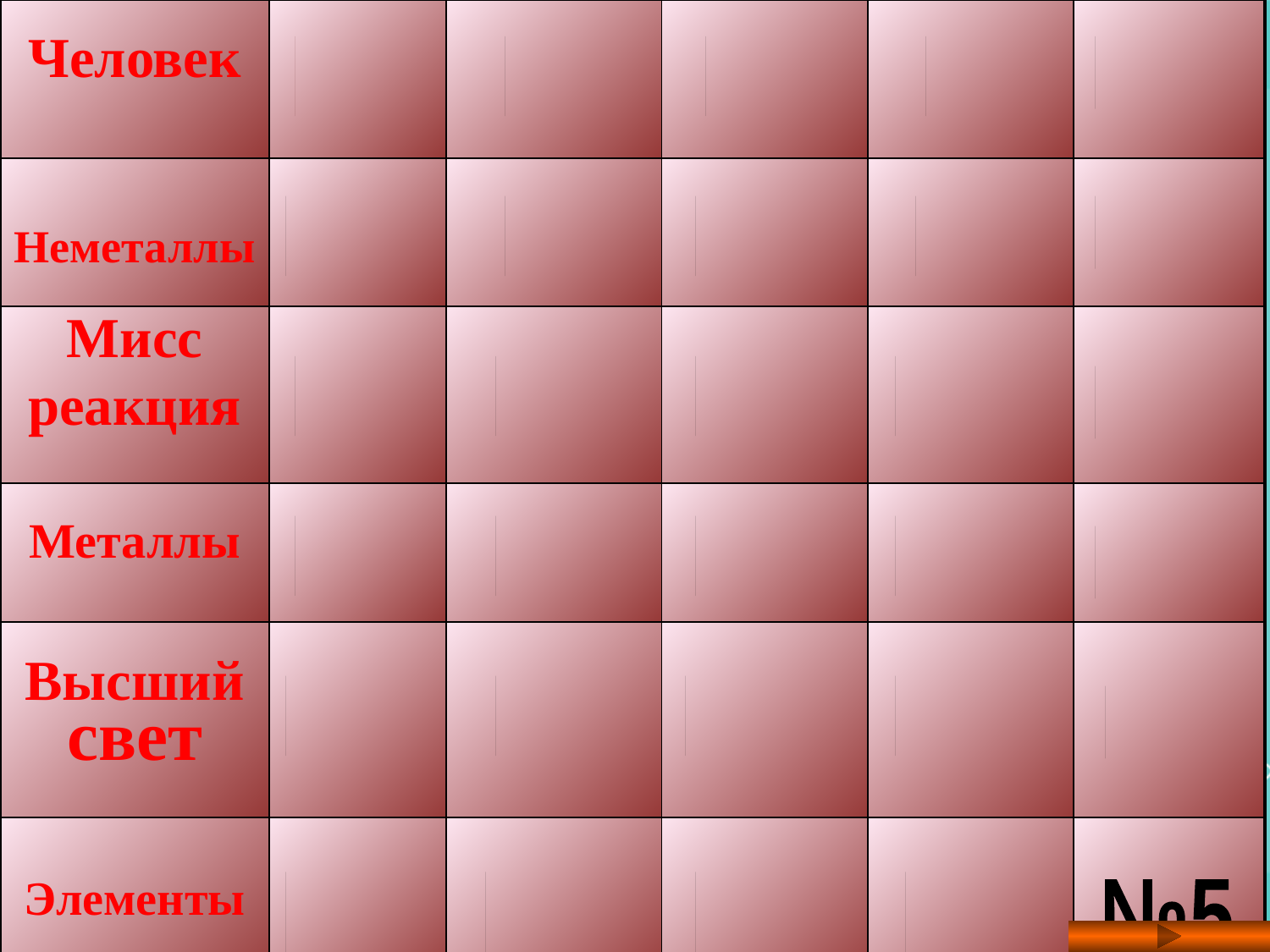

| Человек |  |  |  |  |  |
| --- | --- | --- | --- | --- | --- |
| Неметаллы |  |  |  |  |  |
| Мисс реакция |  |  |  |  |  |
| Металлы |  |  |  |  |  |
| Высший свет |  |  |  |  |  |
| Элементы |  |  |  |  |  |
№1
№2
№3
№4
№5
№1
№2
№3
№4
№5
№1
№2
№3
№4
№5
№1
№2
№3
№4
№5
№1
№2
№3
№4
№5
№1
№2
№3
№4
№5